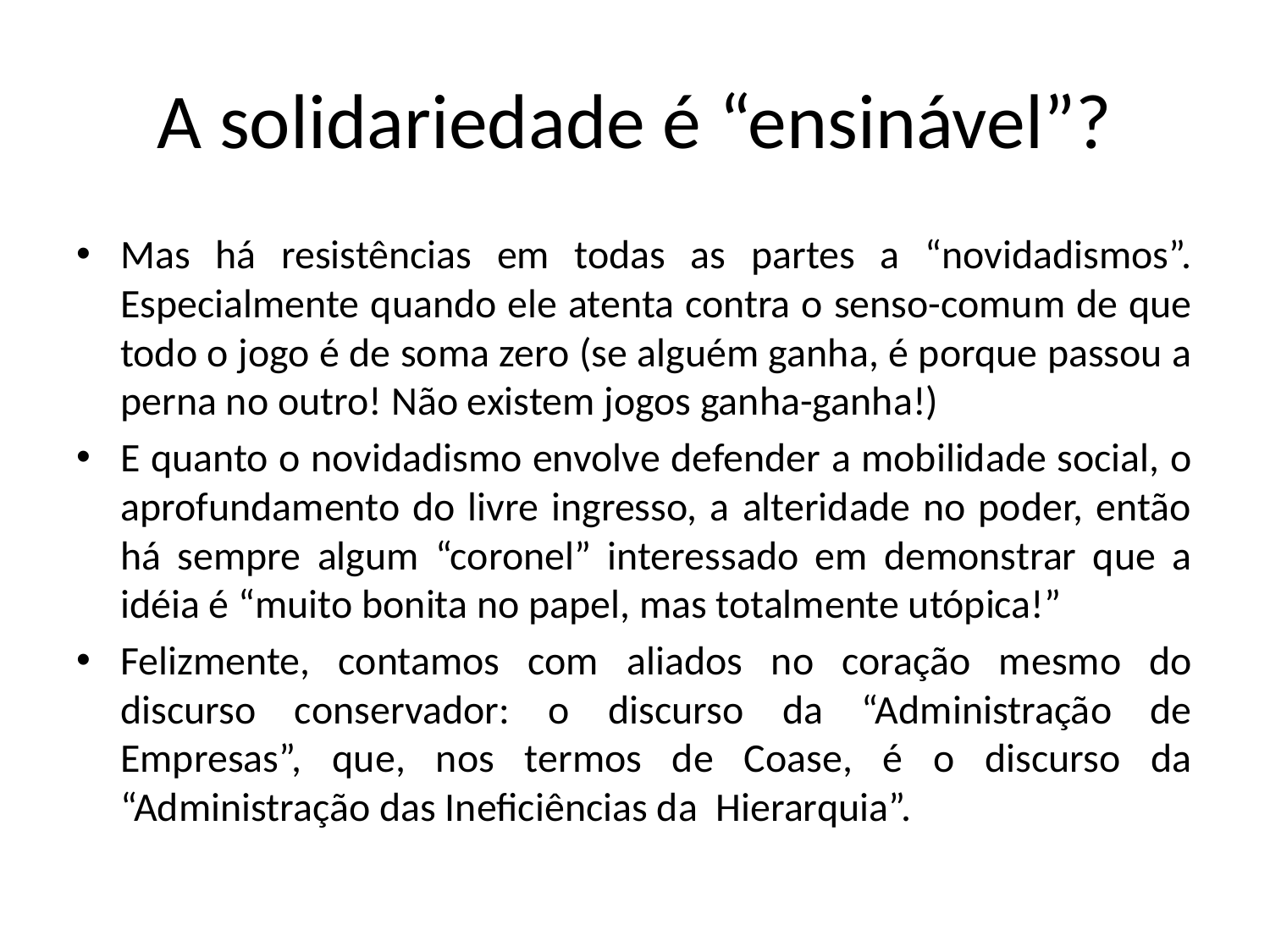

# A solidariedade é “ensinável”?
Mas há resistências em todas as partes a “novidadismos”. Especialmente quando ele atenta contra o senso-comum de que todo o jogo é de soma zero (se alguém ganha, é porque passou a perna no outro! Não existem jogos ganha-ganha!)
E quanto o novidadismo envolve defender a mobilidade social, o aprofundamento do livre ingresso, a alteridade no poder, então há sempre algum “coronel” interessado em demonstrar que a idéia é “muito bonita no papel, mas totalmente utópica!”
Felizmente, contamos com aliados no coração mesmo do discurso conservador: o discurso da “Administração de Empresas”, que, nos termos de Coase, é o discurso da “Administração das Ineficiências da  Hierarquia”.